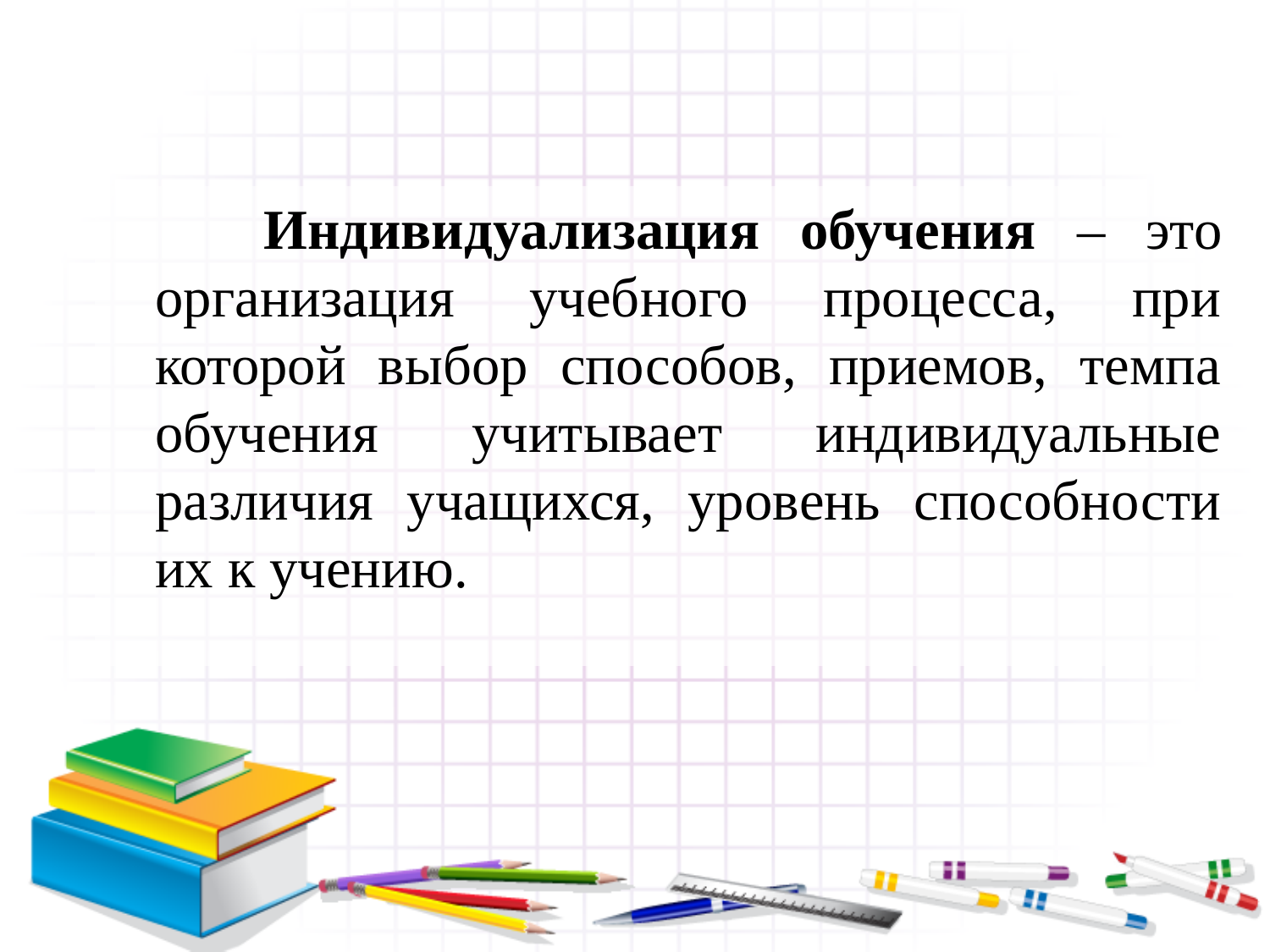

Индивидуализация обучения – это организация учебного процесса, при которой выбор способов, приемов, темпа обучения учитывает индивидуальные различия учащихся, уровень способности их к учению.